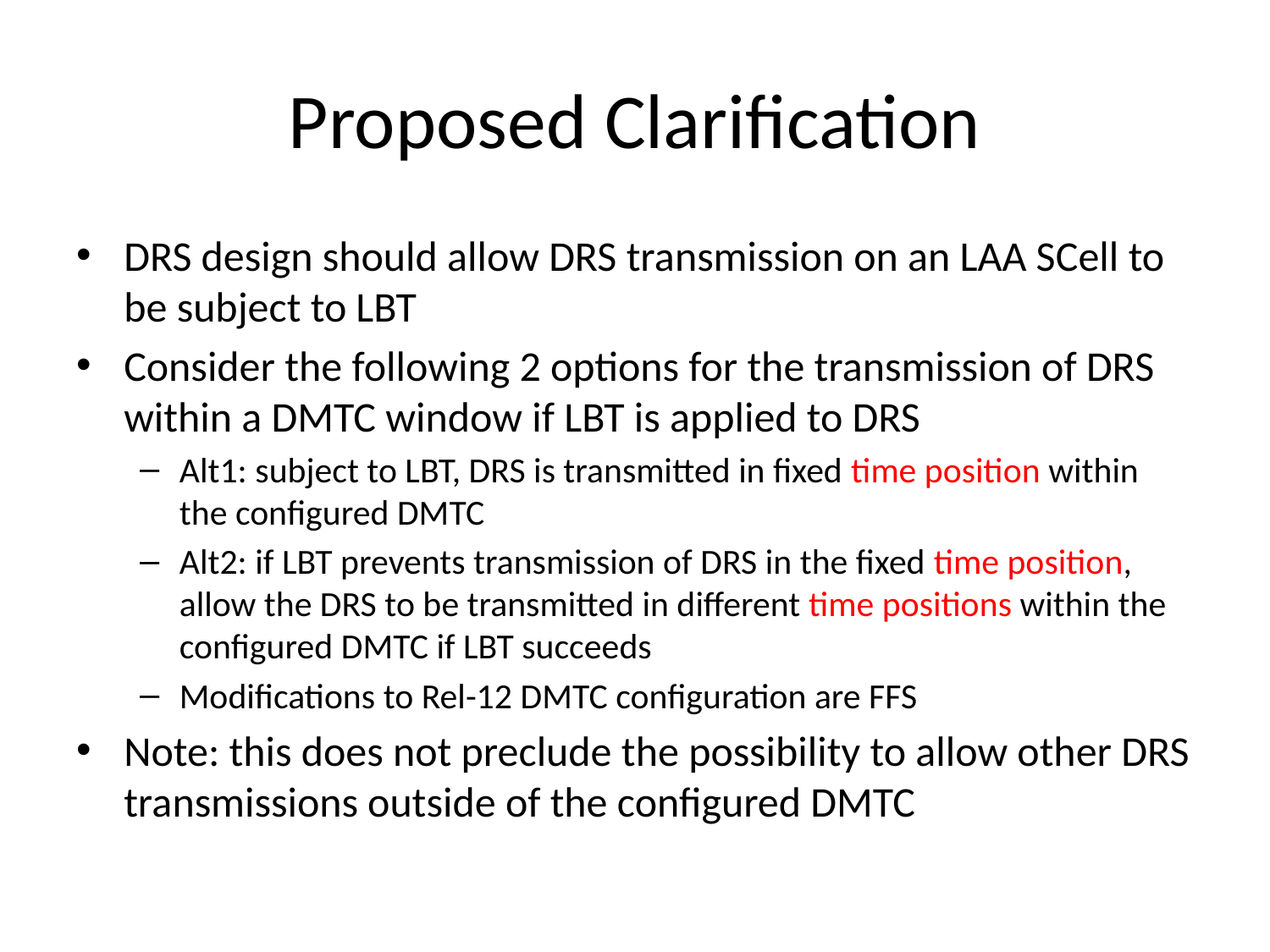

# Proposed Clarification
DRS design should allow DRS transmission on an LAA SCell to be subject to LBT
Consider the following 2 options for the transmission of DRS within a DMTC window if LBT is applied to DRS
Alt1: subject to LBT, DRS is transmitted in fixed time position within the configured DMTC
Alt2: if LBT prevents transmission of DRS in the fixed time position, allow the DRS to be transmitted in different time positions within the configured DMTC if LBT succeeds
Modifications to Rel-12 DMTC configuration are FFS
Note: this does not preclude the possibility to allow other DRS transmissions outside of the configured DMTC